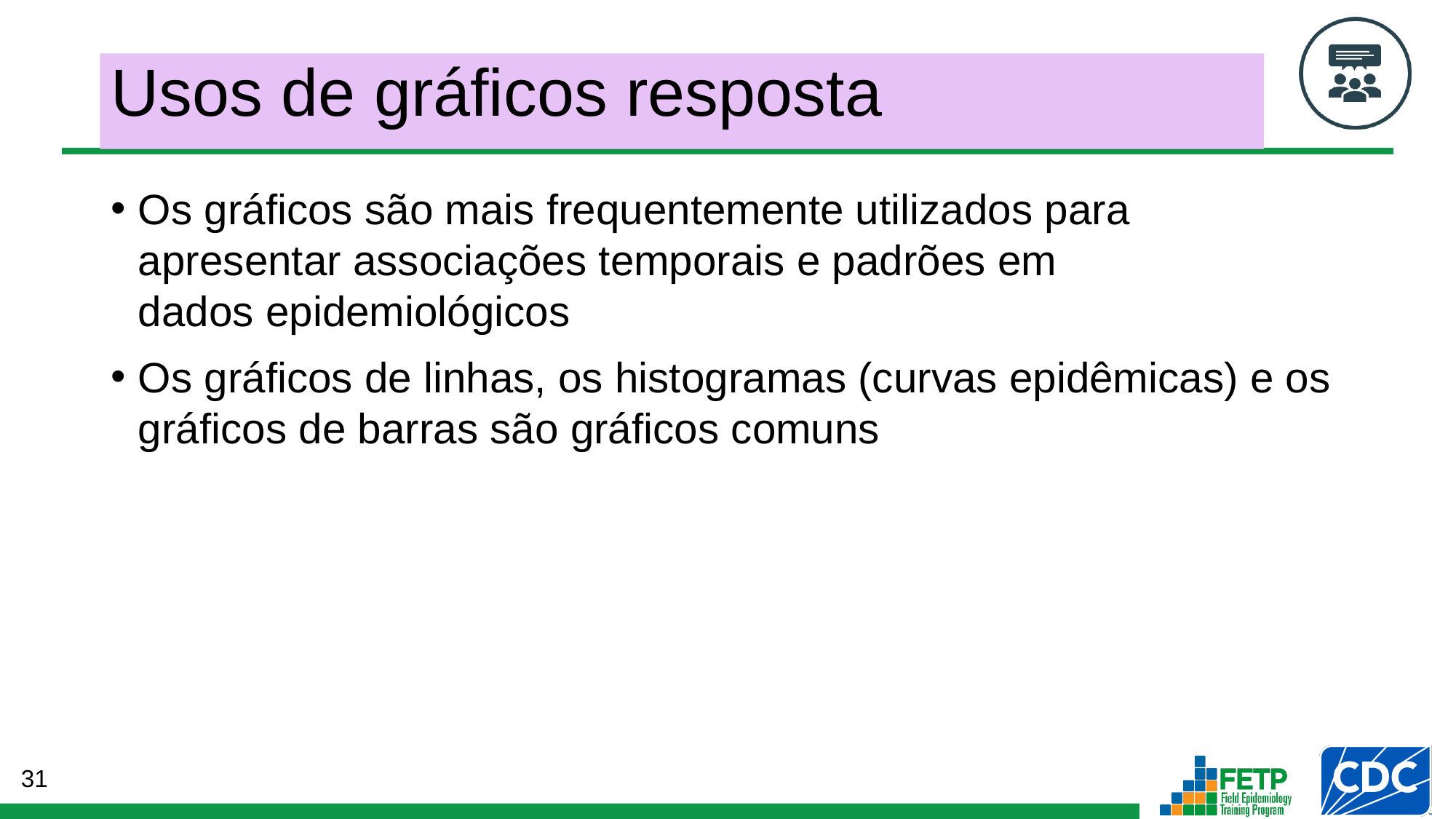

# Usos de gráficos resposta
Os gráficos são mais frequentemente utilizados para apresentar associações temporais e padrões em
dados epidemiológicos
Os gráficos de linhas, os histogramas (curvas epidêmicas) e os gráficos de barras são gráficos comuns